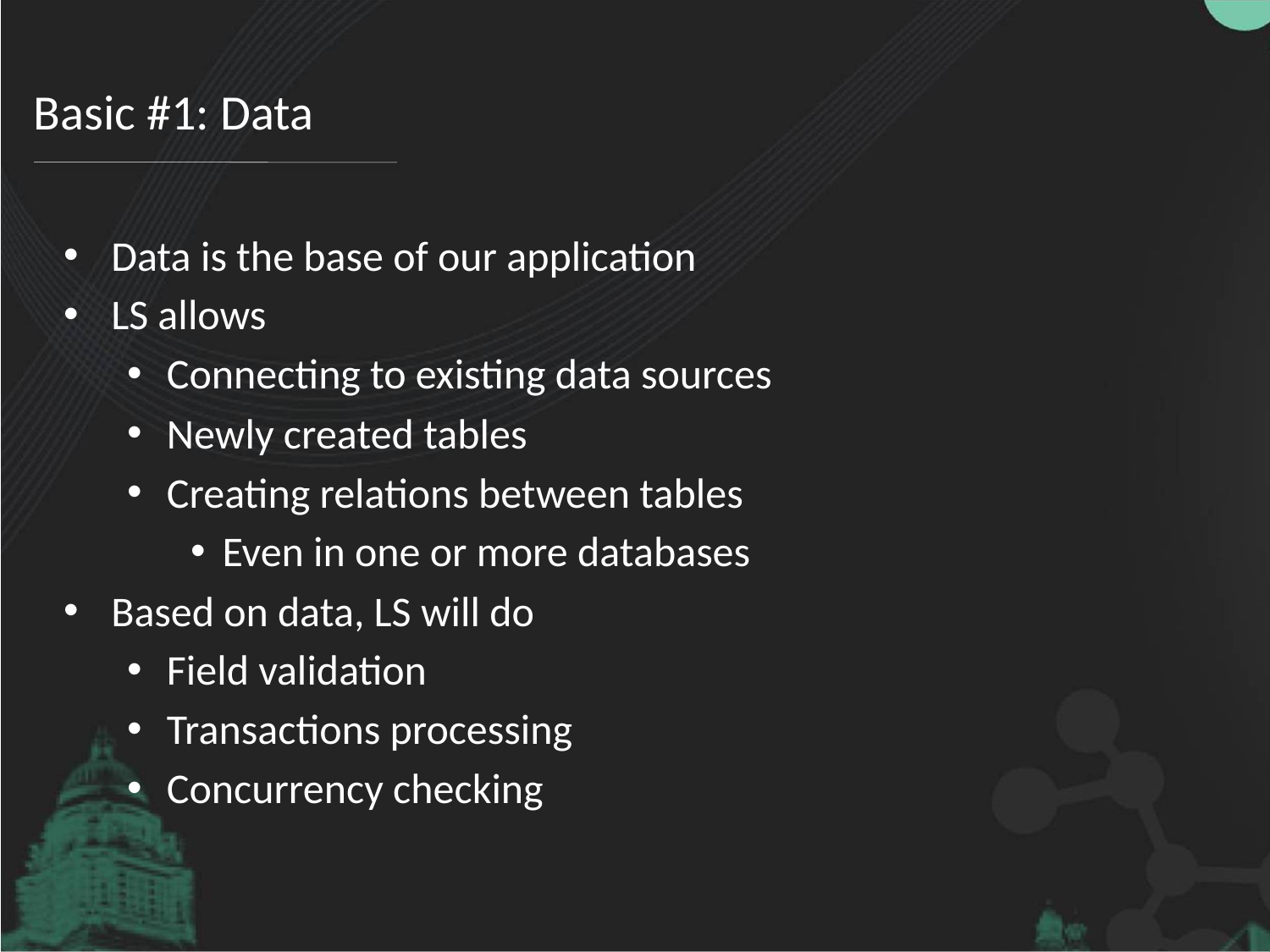

# Basic #1: Data
Data is the base of our application
LS allows
Connecting to existing data sources
Newly created tables
Creating relations between tables
Even in one or more databases
Based on data, LS will do
Field validation
Transactions processing
Concurrency checking